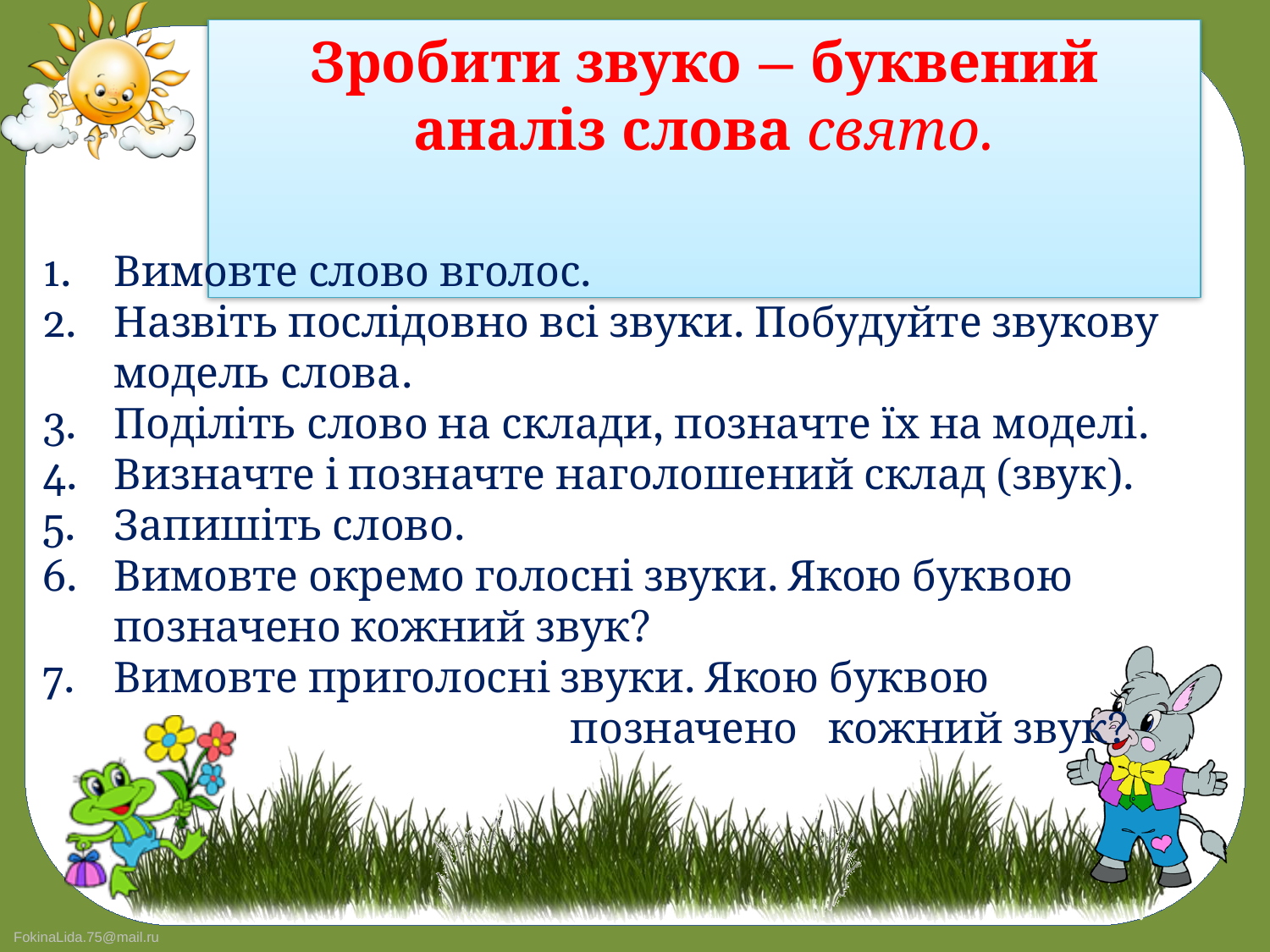

# Зробити звуко – буквений аналіз слова свято.
Вимовте слово вголос.
Назвіть послідовно всі звуки. Побудуйте звукову модель слова.
Поділіть слово на склади, позначте їх на моделі.
Визначте і позначте наголошений склад (звук).
Запишіть слово.
Вимовте окремо голосні звуки. Якою буквою позначено кожний звук?
Вимовте приголосні звуки. Якою буквою
                                                    позначено   кожний звук?